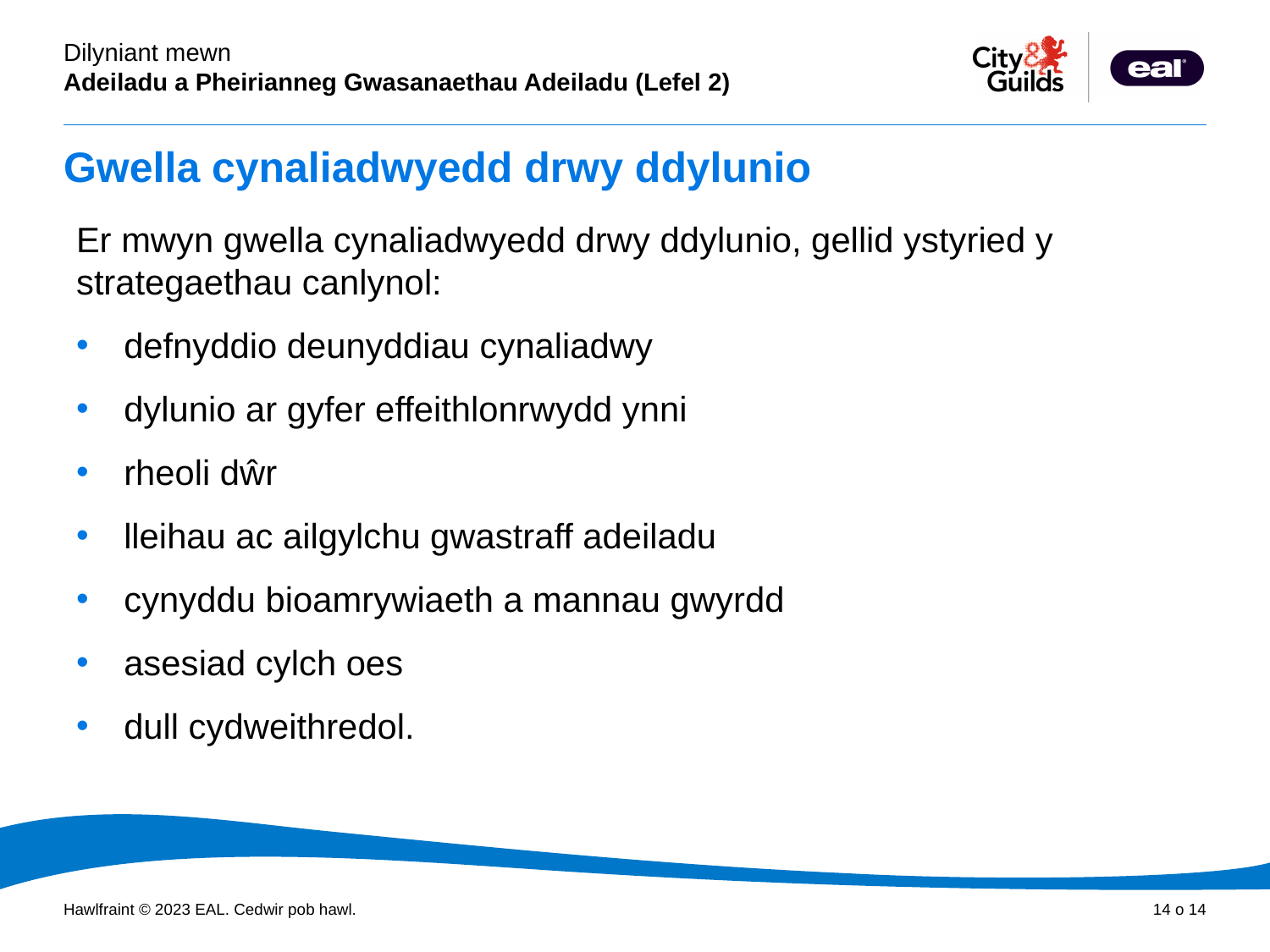

# Gwella cynaliadwyedd drwy ddylunio

Er mwyn gwella cynaliadwyedd drwy ddylunio, gellid ystyried y strategaethau canlynol:
defnyddio deunyddiau cynaliadwy
dylunio ar gyfer effeithlonrwydd ynni
rheoli dŵr
lleihau ac ailgylchu gwastraff adeiladu
cynyddu bioamrywiaeth a mannau gwyrdd
asesiad cylch oes
dull cydweithredol.